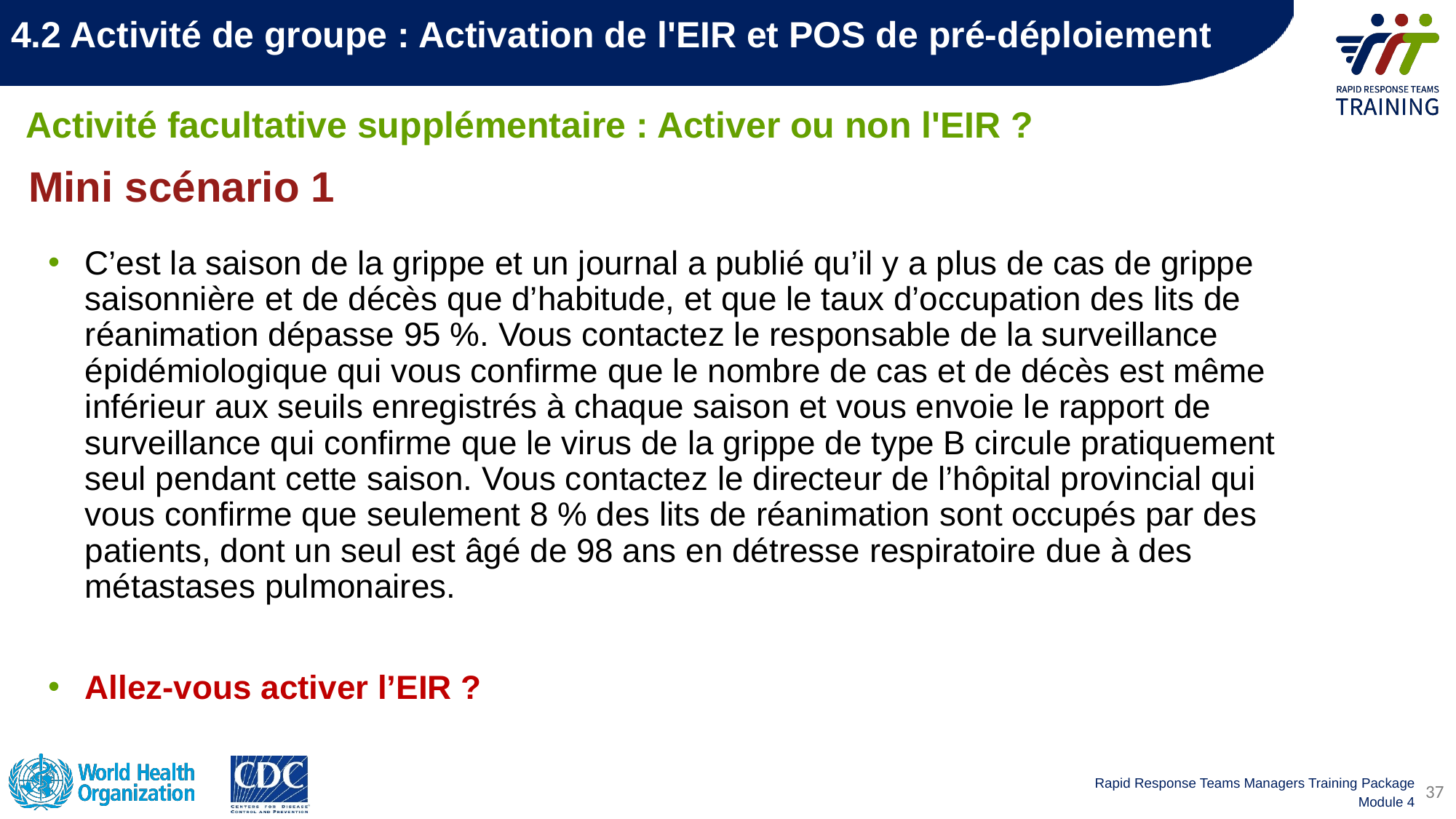

4.2 Activité de groupe : Activation de l'EIR et POS de pré-déploiement

# Activité facultative supplémentaire : Activer ou non l'EIR ?
Mini scénario 1
C’est la saison de la grippe et un journal a publié qu’il y a plus de cas de grippe saisonnière et de décès que d’habitude, et que le taux d’occupation des lits de réanimation dépasse 95 %. Vous contactez le responsable de la surveillance épidémiologique qui vous confirme que le nombre de cas et de décès est même inférieur aux seuils enregistrés à chaque saison et vous envoie le rapport de surveillance qui confirme que le virus de la grippe de type B circule pratiquement seul pendant cette saison. Vous contactez le directeur de l’hôpital provincial qui vous confirme que seulement 8 % des lits de réanimation sont occupés par des patients, dont un seul est âgé de 98 ans en détresse respiratoire due à des métastases pulmonaires.

Allez-vous activer l’EIR ?

37